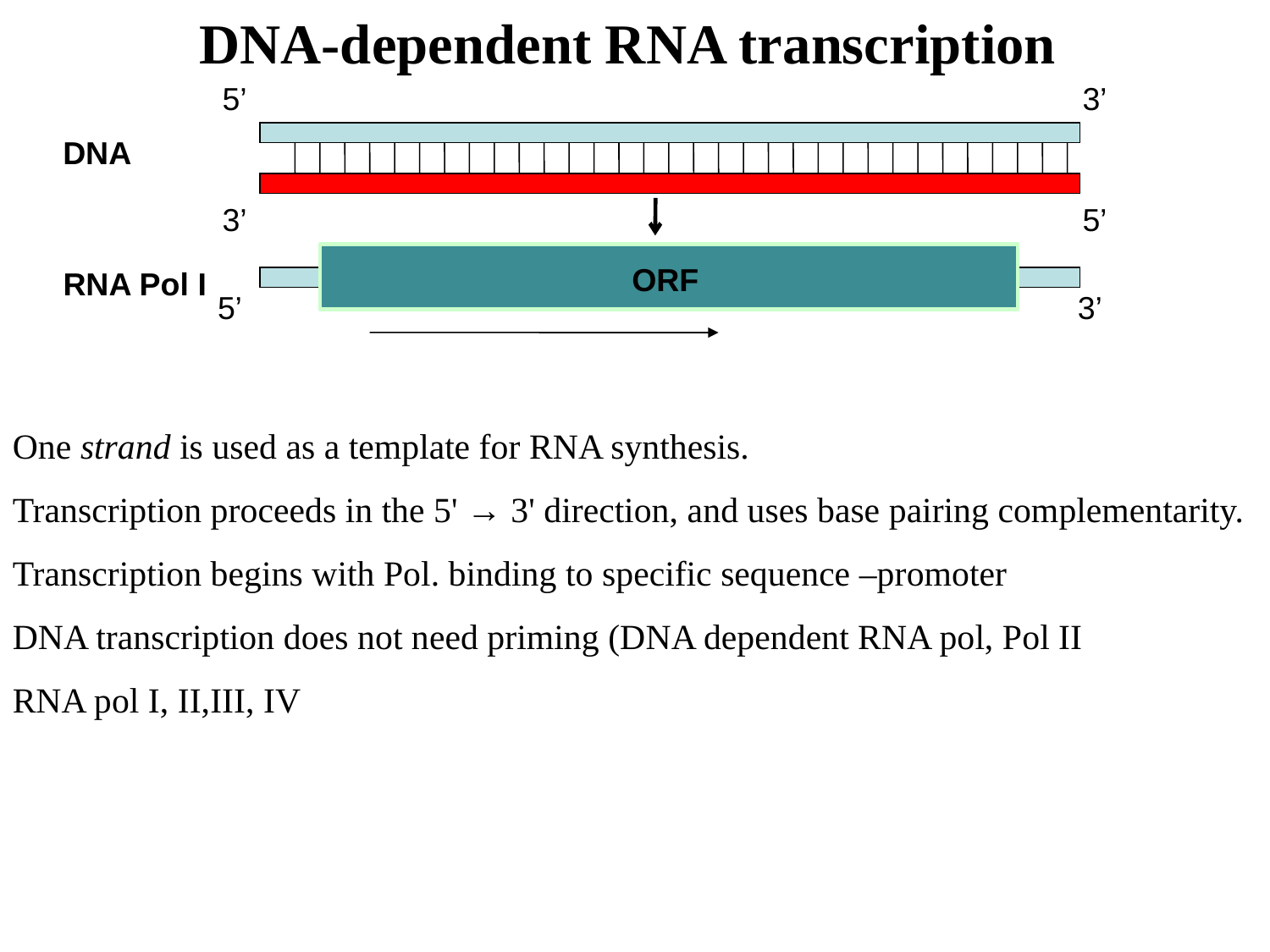

DNA-dependent RNA transcription
5’
3’

DNA

3’
5’

ORF
RNA Pol I

5’
3’

One strand is used as a template for RNA synthesis.
Transcription proceeds in the 5' → 3' direction, and uses base pairing complementarity.
Transcription begins with Pol. binding to specific sequence –promoter
DNA transcription does not need priming (DNA dependent RNA pol, Pol II
RNA pol I, II,III, IV